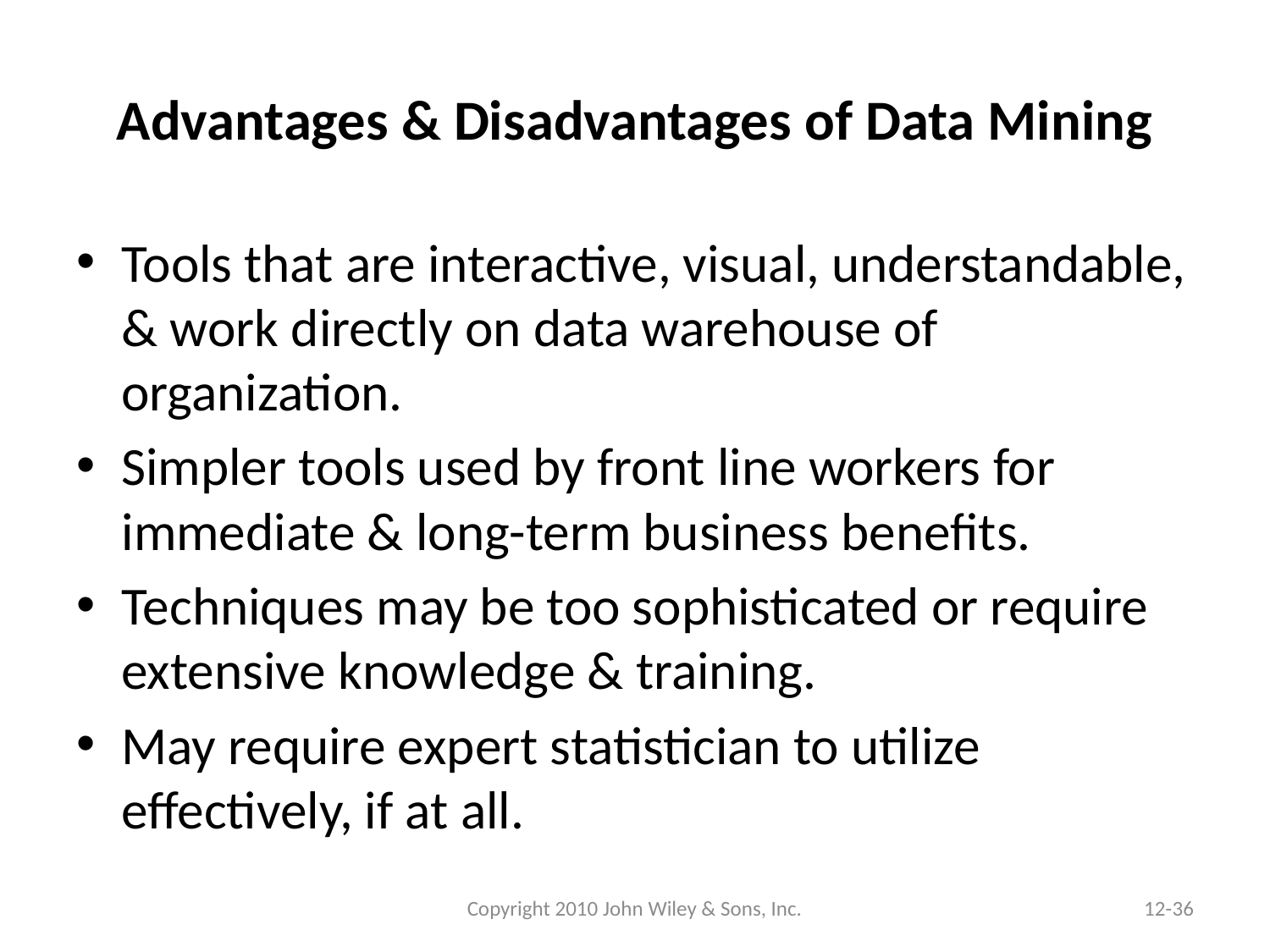

# Advantages & Disadvantages of Data Mining
Tools that are interactive, visual, understandable, & work directly on data warehouse of organization.
Simpler tools used by front line workers for immediate & long-term business benefits.
Techniques may be too sophisticated or require extensive knowledge & training.
May require expert statistician to utilize effectively, if at all.
Copyright 2010 John Wiley & Sons, Inc.
12-36